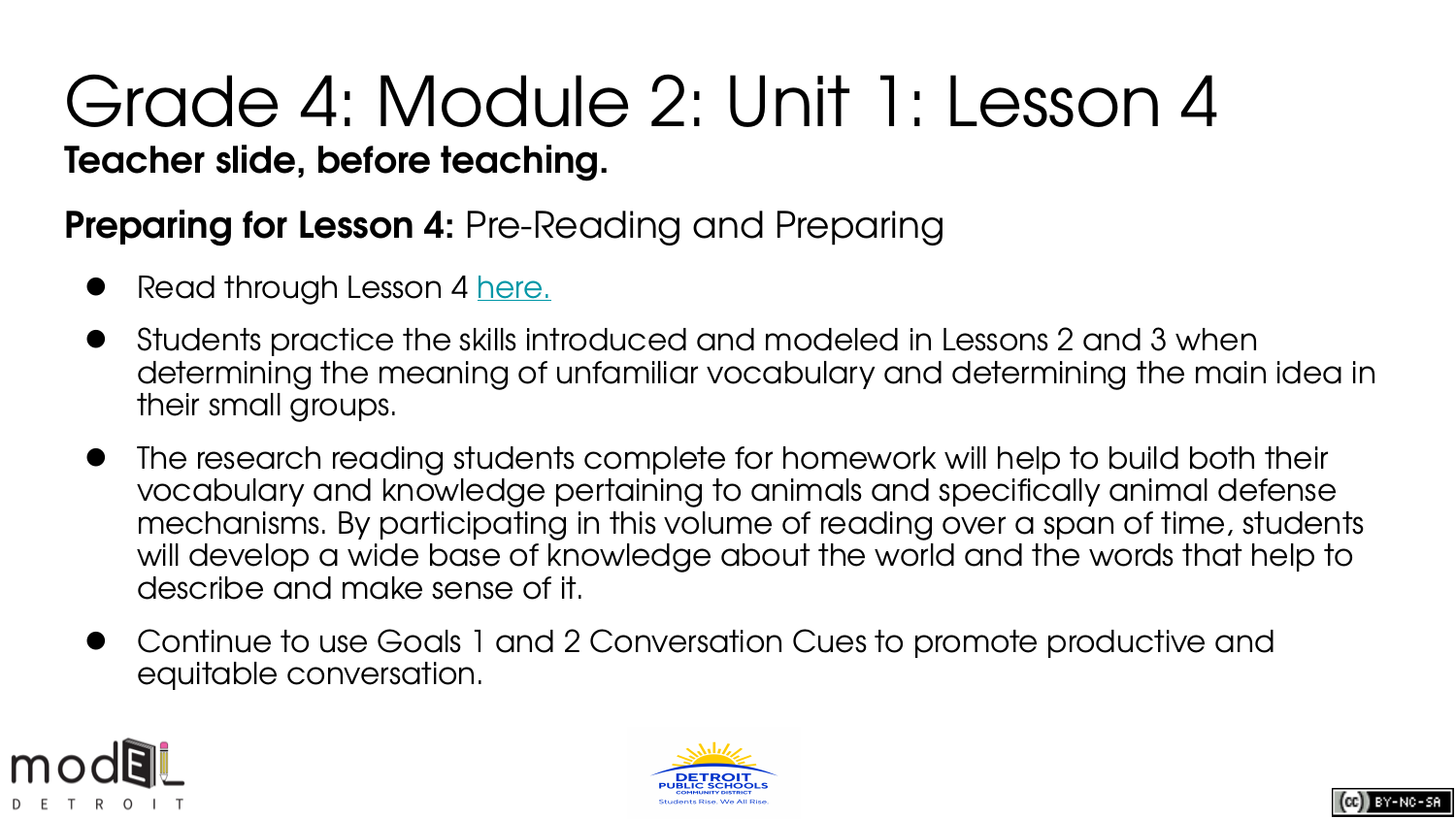

# Grade 4: Module 2: Unit 1: Lesson 4
Teacher slide, before teaching.
Preparing for Lesson 4: Pre-Reading and Preparing

Read through Lesson 4 here.
Students practice the skills introduced and modeled in Lessons 2 and 3 when determining the meaning of unfamiliar vocabulary and determining the main idea in their small groups.
The research reading students complete for homework will help to build both their vocabulary and knowledge pertaining to animals and specifically animal defense mechanisms. By participating in this volume of reading over a span of time, students will develop a wide base of knowledge about the world and the words that help to describe and make sense of it.
Continue to use Goals 1 and 2 Conversation Cues to promote productive and equitable conversation.